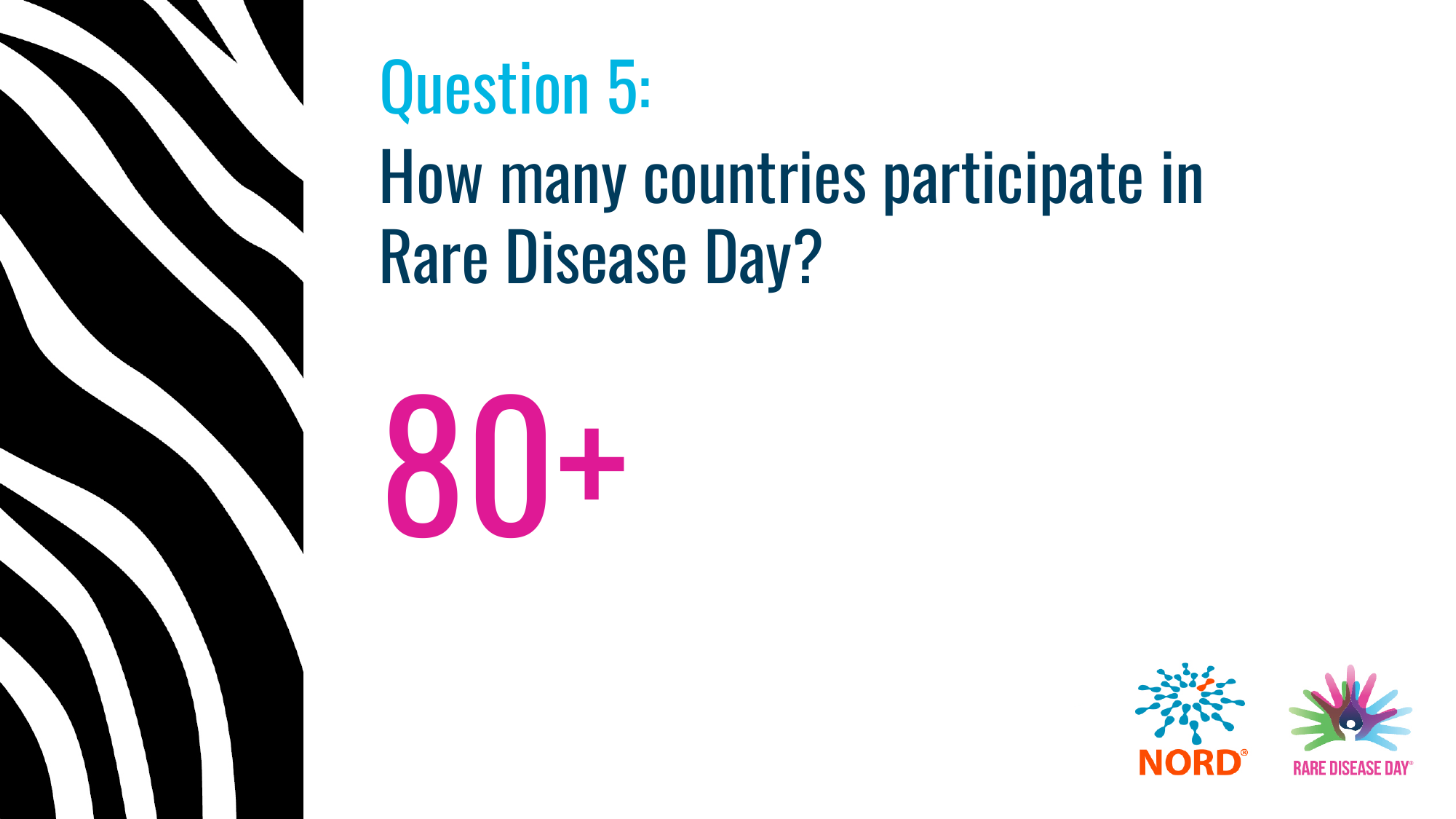

# Question 5:
How many countries participate in
Rare Disease Day?
80+